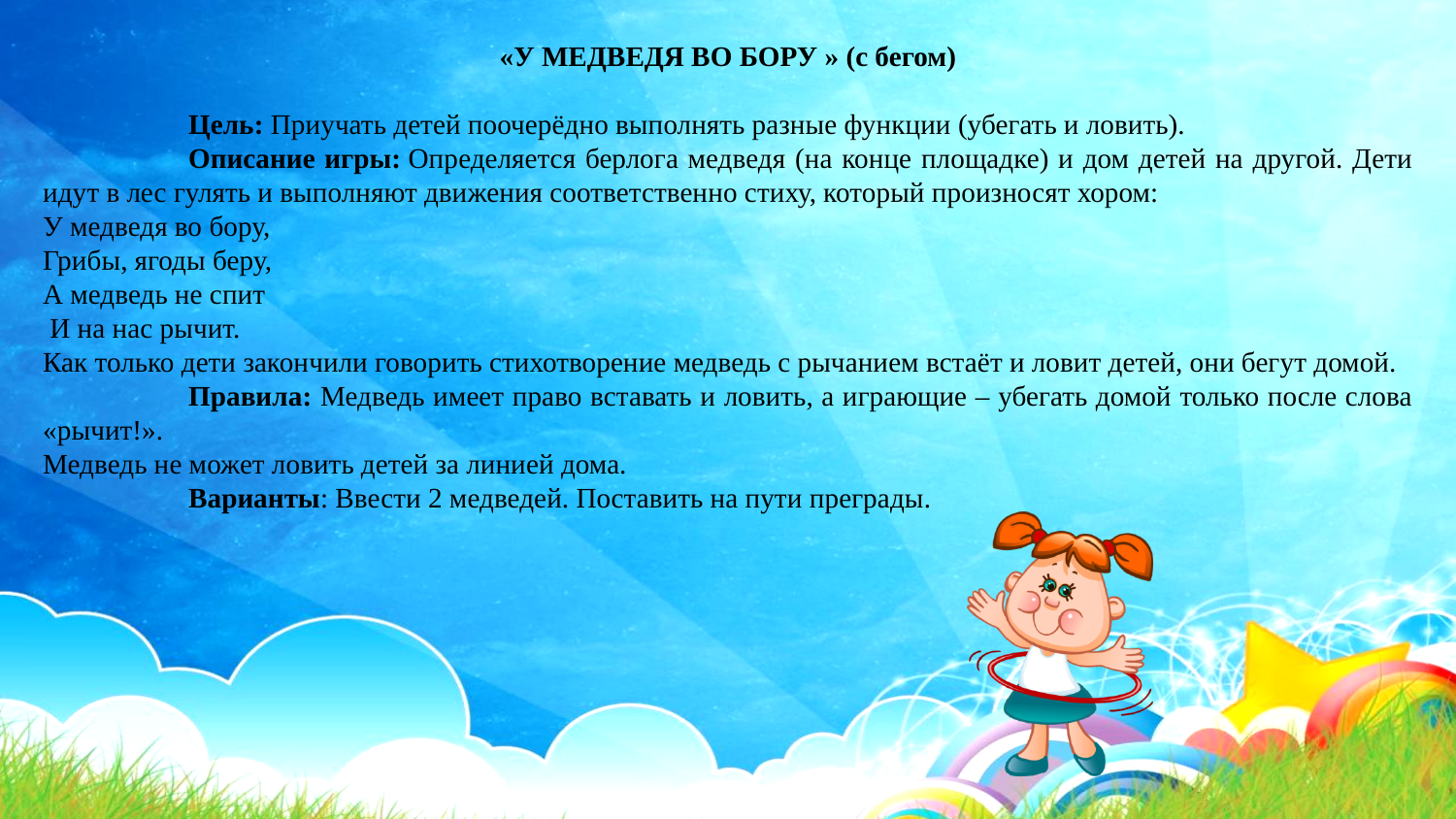

«У МЕДВЕДЯ ВО БОРУ » (с бегом)

	Цель: Приучать детей поочерёдно выполнять разные функции (убегать и ловить).
	Описание игры: Определяется берлога медведя (на конце площадке) и дом детей на другой. Дети идут в лес гулять и выполняют движения соответственно стиху, который произносят хором:
У медведя во бору,
Грибы, ягоды беру,
А медведь не спит
 И на нас рычит.
Как только дети закончили говорить стихотворение медведь с рычанием встаёт и ловит детей, они бегут домой.
	Правила: Медведь имеет право вставать и ловить, а играющие – убегать домой только после слова «рычит!».
Медведь не может ловить детей за линией дома.
	Варианты: Ввести 2 медведей. Поставить на пути преграды.